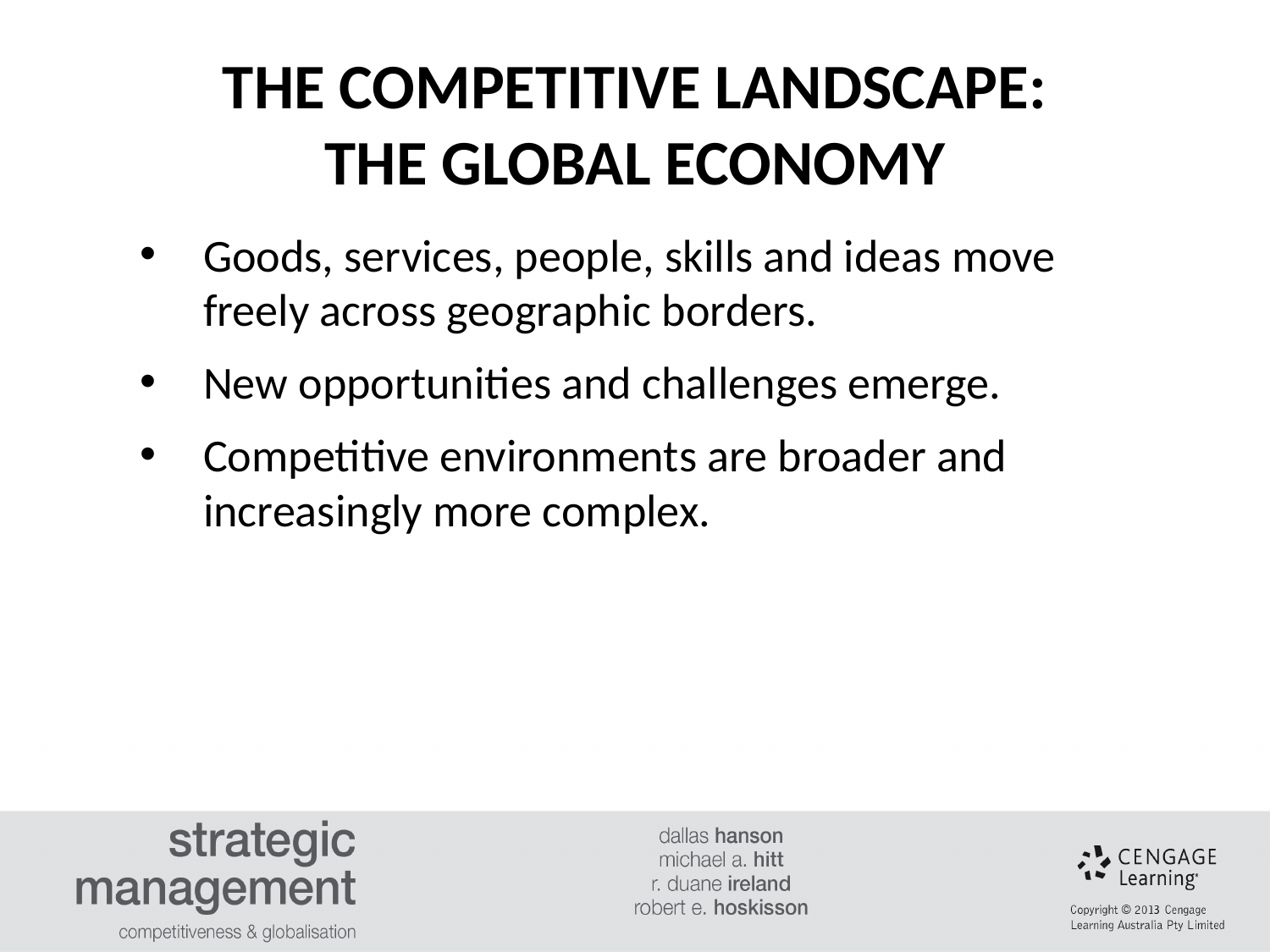

THE COMPETITIVE LANDSCAPE:
THE GLOBAL ECONOMY
#
Goods, services, people, skills and ideas move freely across geographic borders.
New opportunities and challenges emerge.
Competitive environments are broader and increasingly more complex.